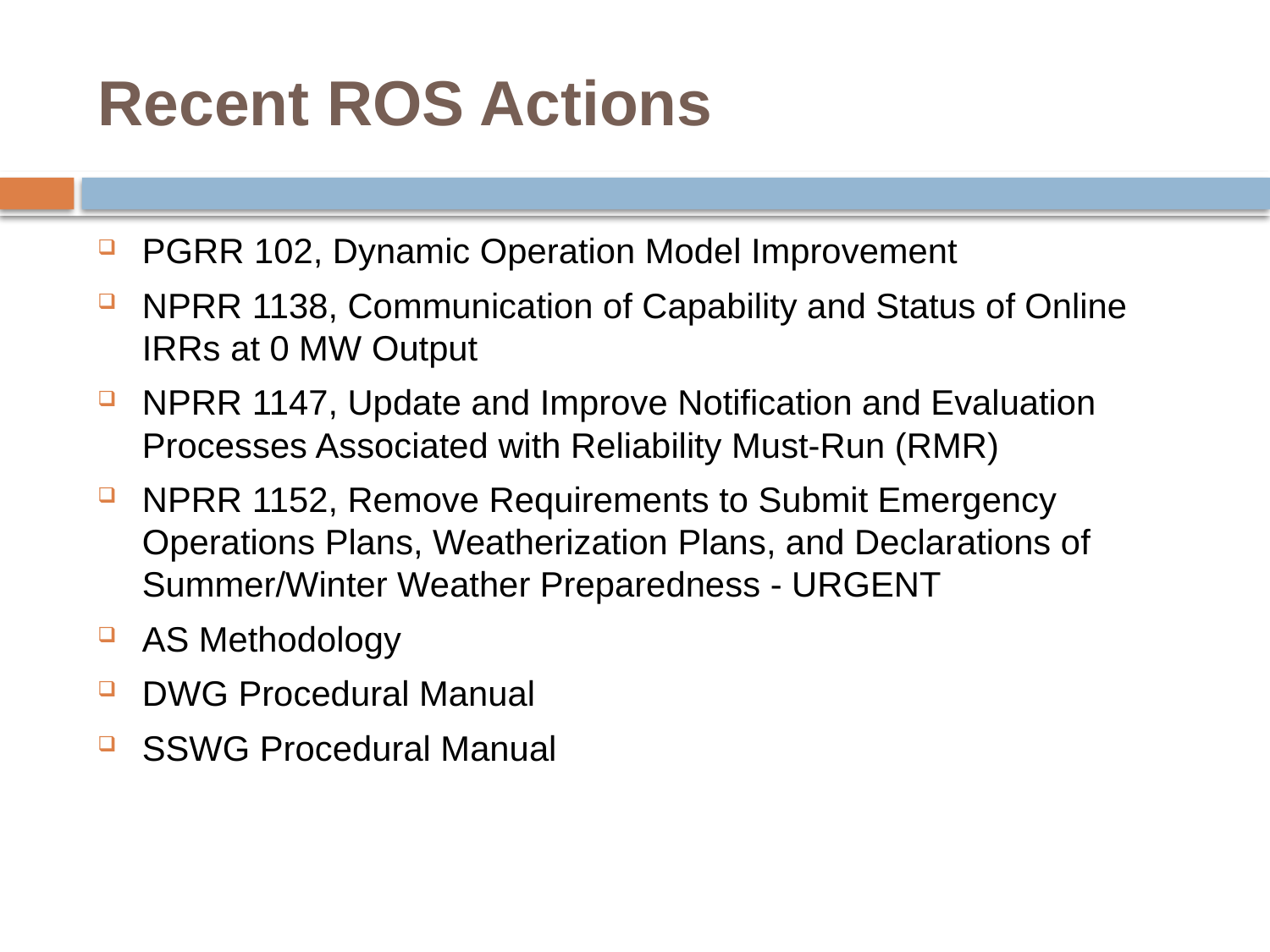

# Recent ROS Actions
PGRR 102, Dynamic Operation Model Improvement
NPRR 1138, Communication of Capability and Status of Online IRRs at 0 MW Output
NPRR 1147, Update and Improve Notification and Evaluation Processes Associated with Reliability Must-Run (RMR)
NPRR 1152, Remove Requirements to Submit Emergency Operations Plans, Weatherization Plans, and Declarations of Summer/Winter Weather Preparedness - URGENT
AS Methodology
DWG Procedural Manual
SSWG Procedural Manual